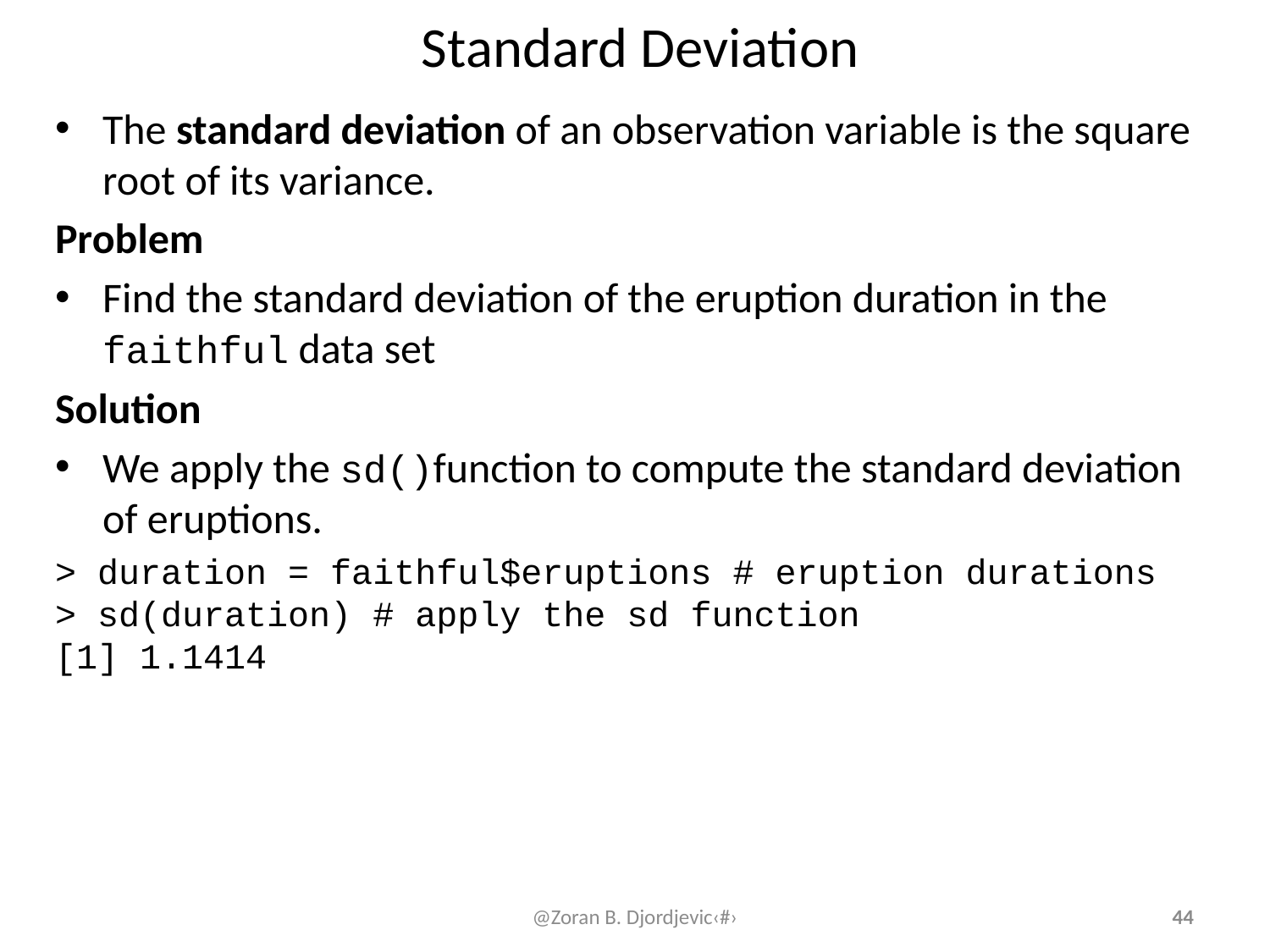

# Standard Deviation
The standard deviation of an observation variable is the square root of its variance.
Problem
Find the standard deviation of the eruption duration in the faithful data set
Solution
We apply the sd()function to compute the standard deviation of eruptions.
> duration = faithful$eruptions # eruption durations
> sd(duration) # apply the sd function
[1] 1.1414

@Zoran B. Djordjevic‹#›
44